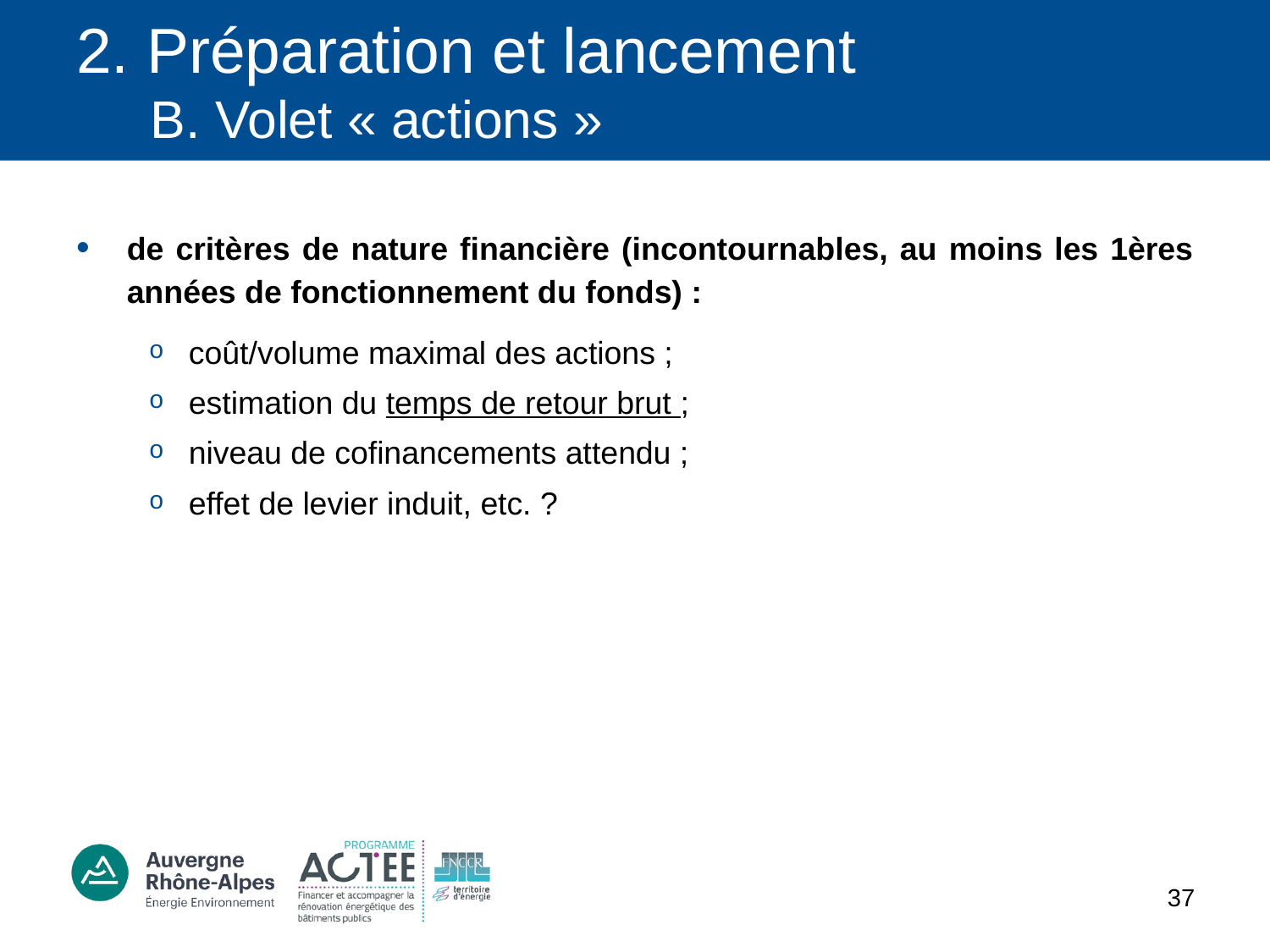

# 2. Préparation et lancement B. Volet « actions »
de critères de nature financière (incontournables, au moins les 1ères années de fonctionnement du fonds) :
coût/volume maximal des actions ;
estimation du temps de retour brut ;
niveau de cofinancements attendu ;
effet de levier induit, etc. ?